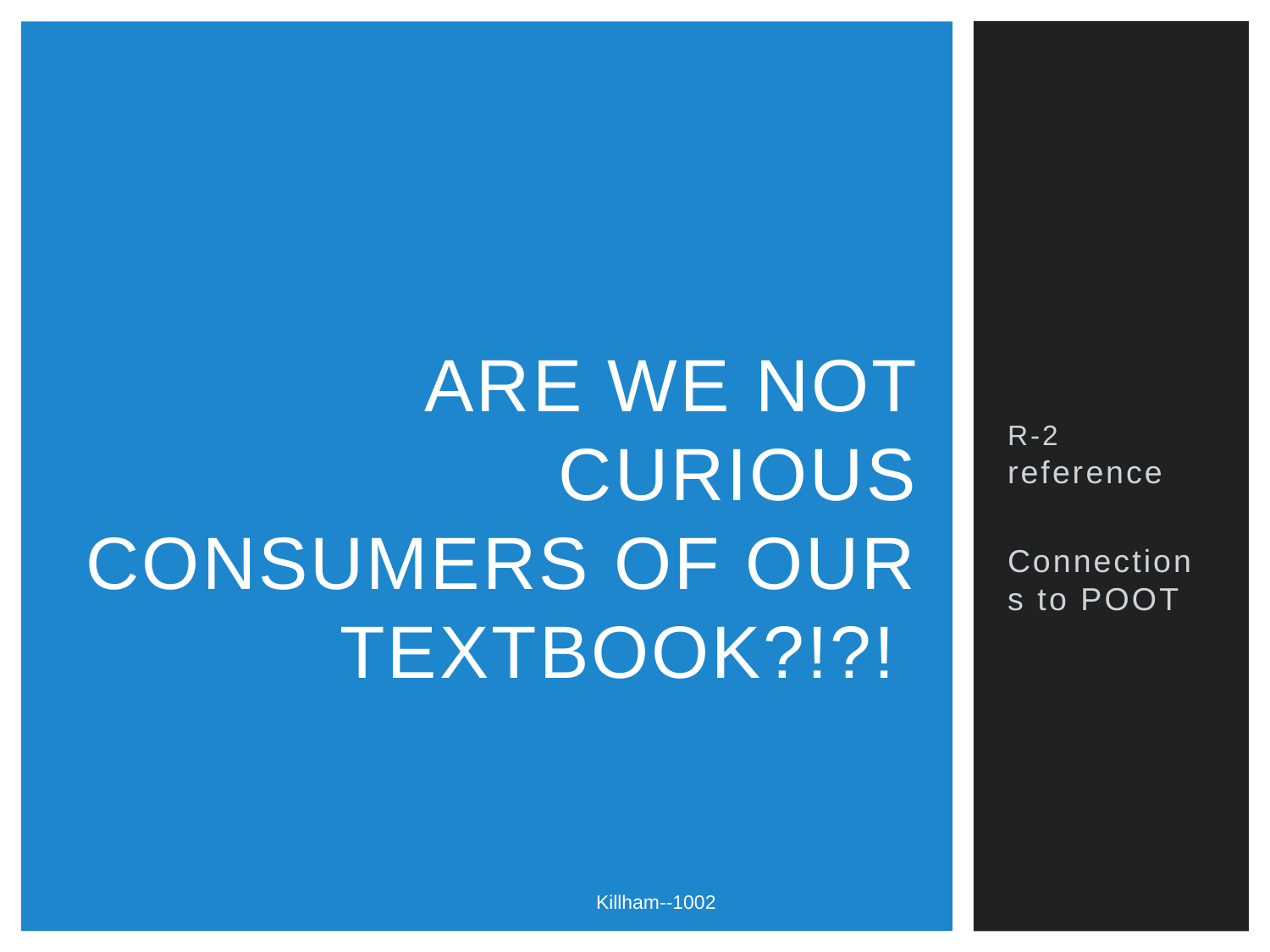

# Are we not curious consumers of our textbook?!?!
R-2 reference

Connections to POOT
Killham--1002